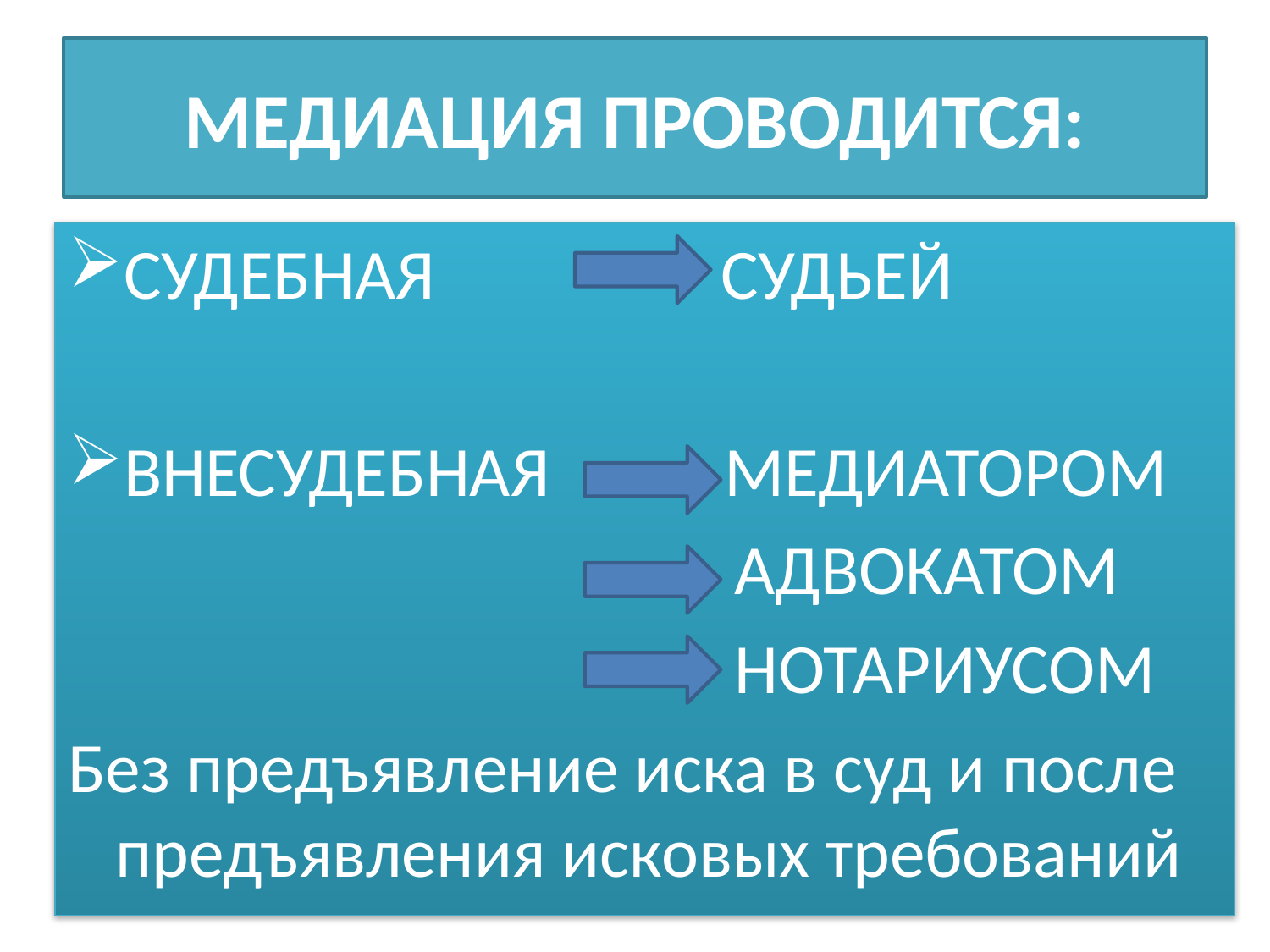

# МЕДИАЦИЯ ПРОВОДИТСЯ:
СУДЕБНАЯ                  СУДЬЕЙ

ВНЕСУДЕБНАЯ           МЕДИАТОРОМ
                                          АДВОКАТОМ
                                          НОТАРИУСОМ
Без предъявление иска в суд и после предъявления исковых требований